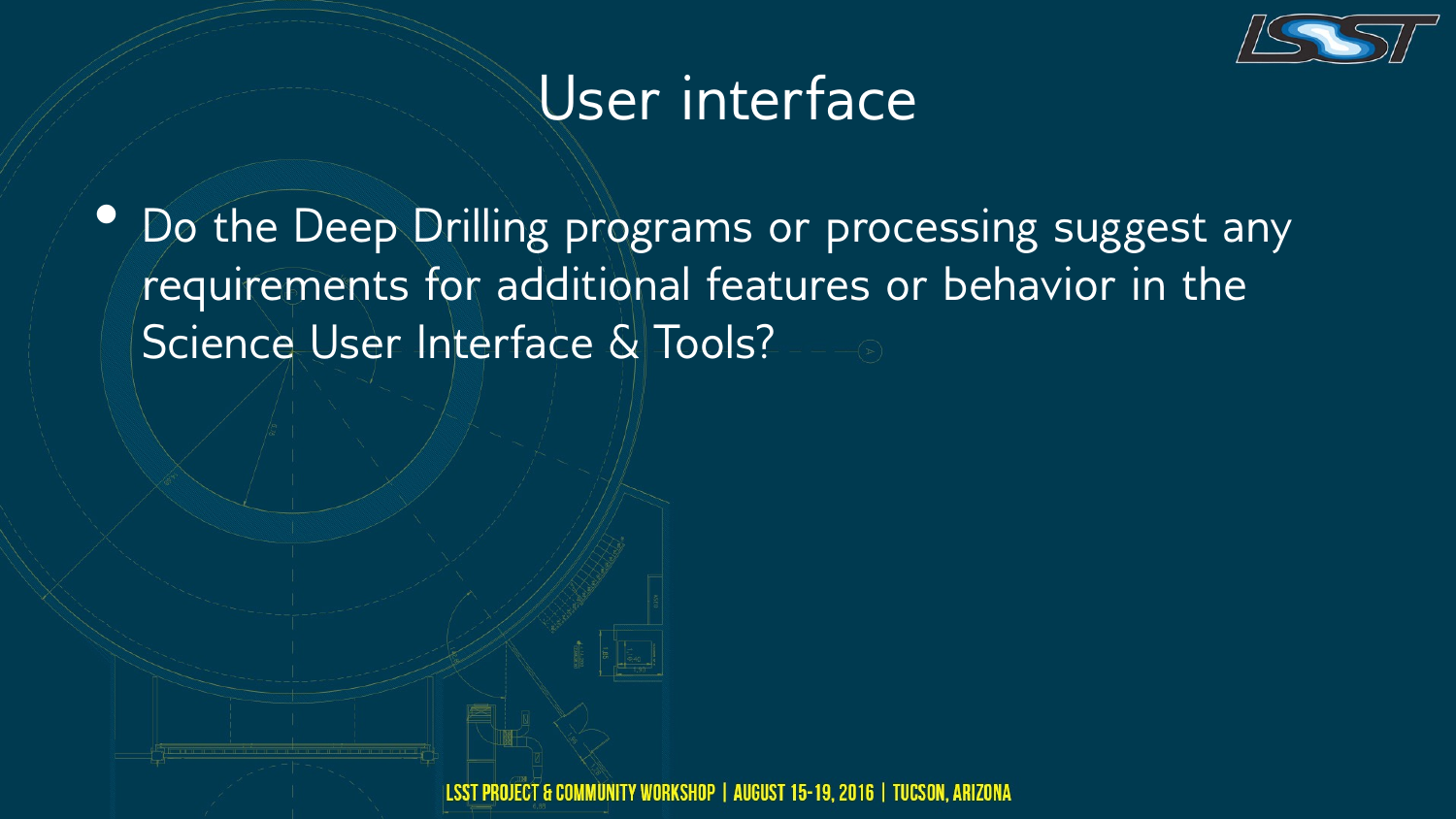

# User interface
Do the Deep Drilling programs or processing suggest any requirements for additional features or behavior in the Science User Interface & Tools?